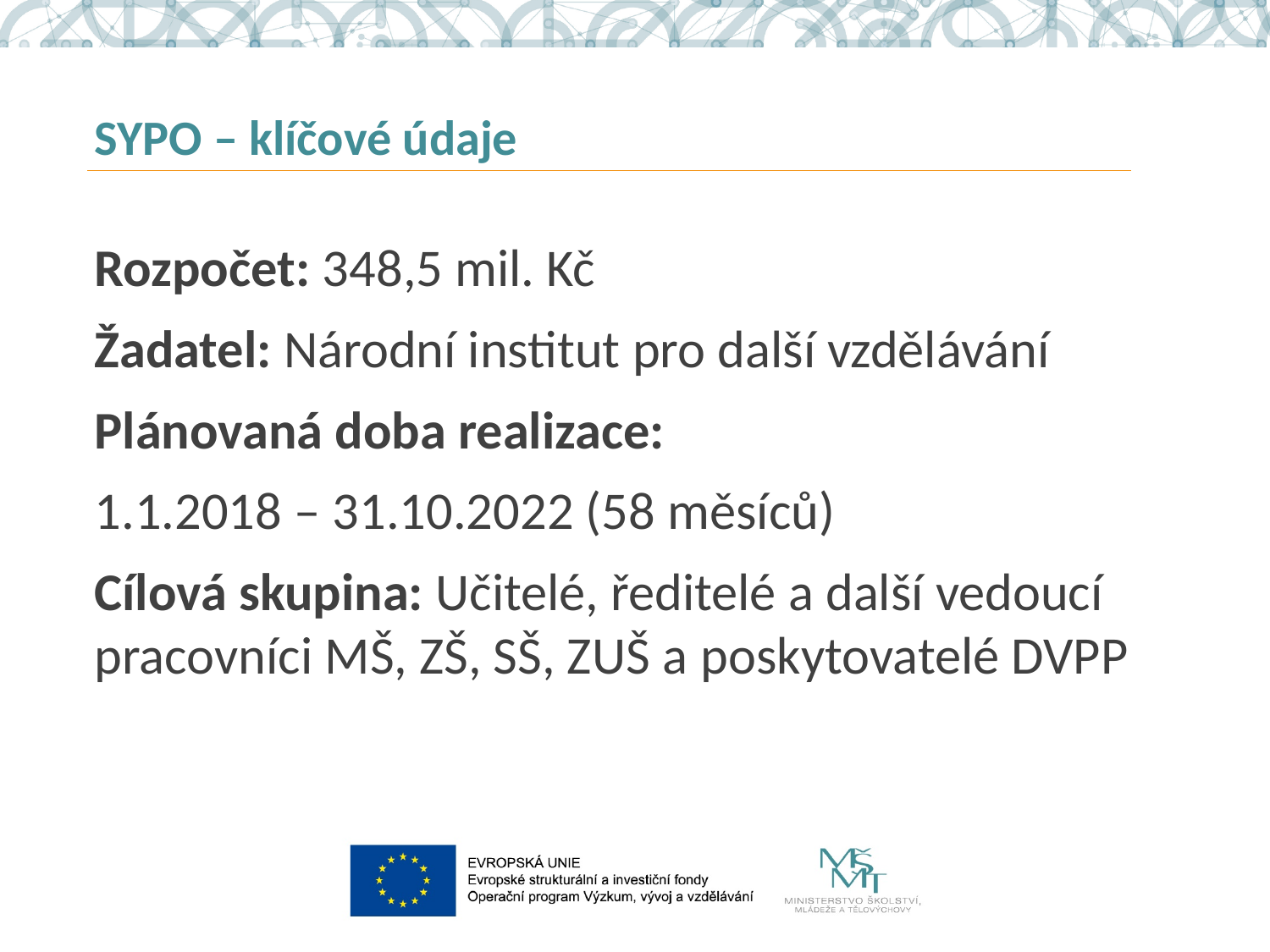

# SYPO – klíčové údaje

Rozpočet: 348,5 mil. Kč
Žadatel: Národní institut pro další vzdělávání
Plánovaná doba realizace:
1.1.2018 – 31.10.2022 (58 měsíců)
Cílová skupina: Učitelé, ředitelé a další vedoucí pracovníci MŠ, ZŠ, SŠ, ZUŠ a poskytovatelé DVPP